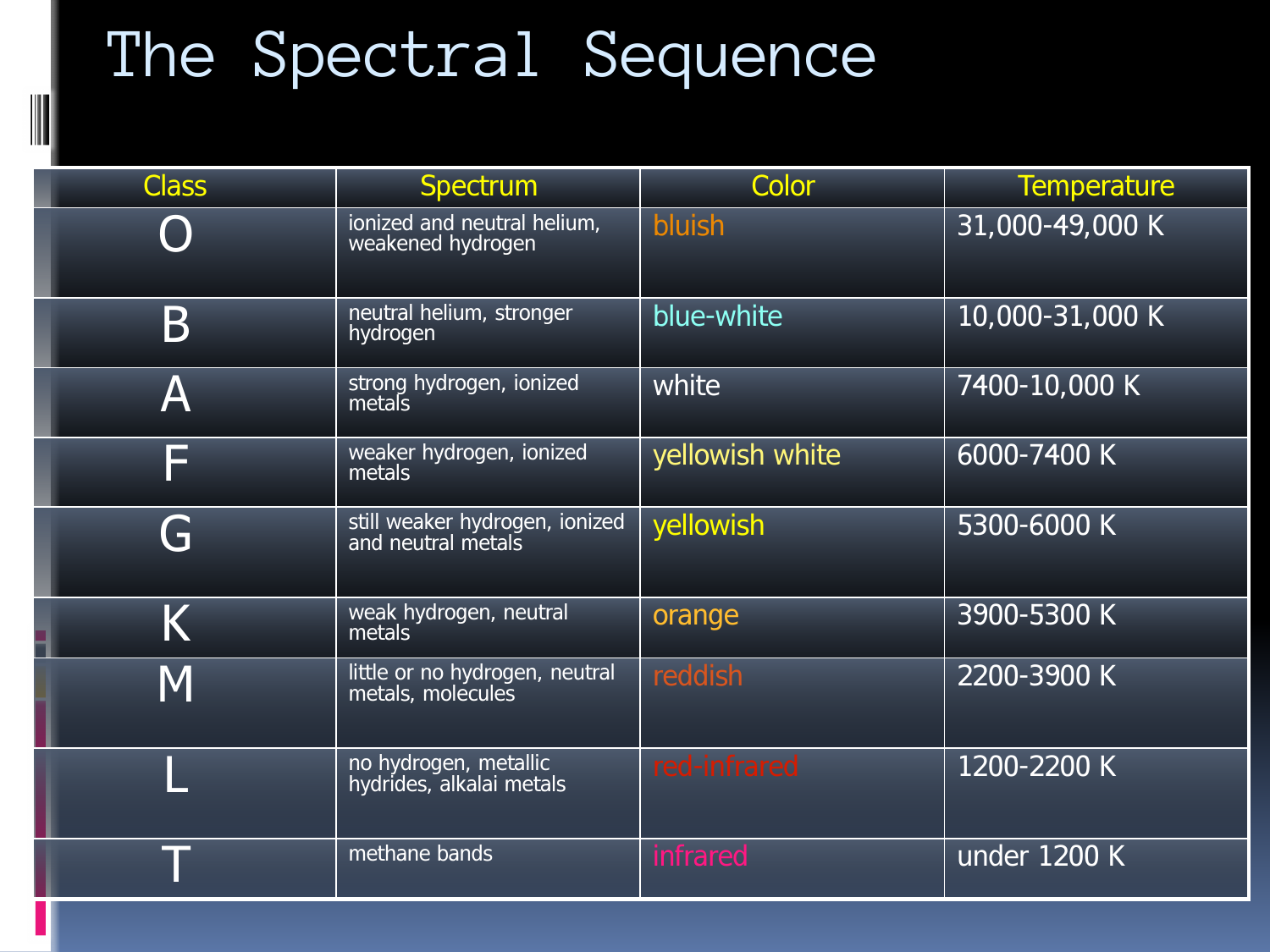

# The Spectral Sequence
| Class | Spectrum | Color | Temperature |
| --- | --- | --- | --- |
| O | ionized and neutral helium, weakened hydrogen | bluish | 31,000-49,000 K |
| B | neutral helium, stronger hydrogen | blue-white | 10,000-31,000 K |
| A | strong hydrogen, ionized metals | white | 7400-10,000 K |
| F | weaker hydrogen, ionized metals | yellowish white | 6000-7400 K |
| G | still weaker hydrogen, ionized and neutral metals | yellowish | 5300-6000 K |
| K | weak hydrogen, neutral metals | orange | 3900-5300 K |
| M | little or no hydrogen, neutral metals, molecules | reddish | 2200-3900 K |
| L | no hydrogen, metallic hydrides, alkalai metals | red-infrared | 1200-2200 K |
| T | methane bands | infrared | under 1200 K |